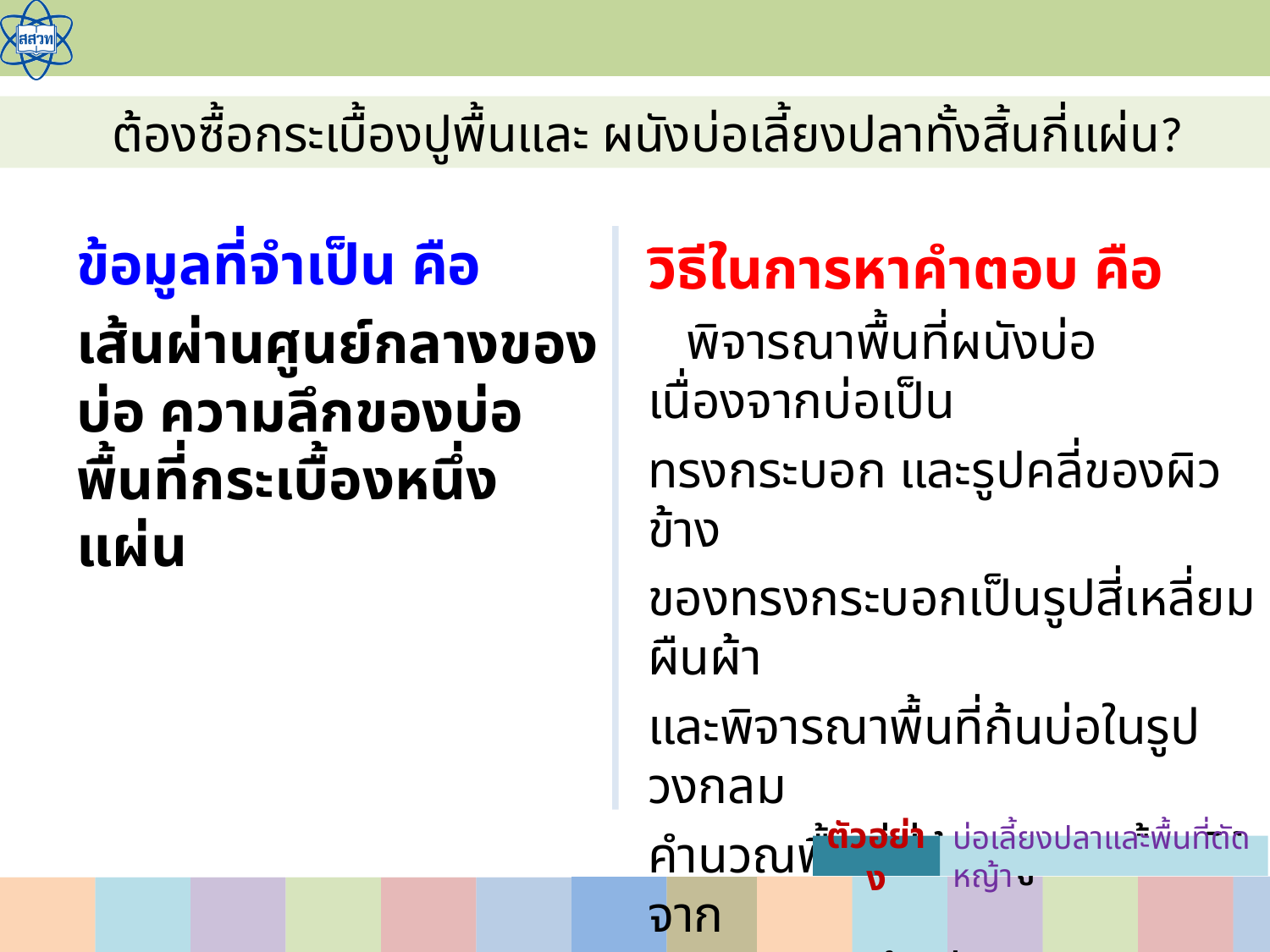

ต้องซื้อกระเบื้องปูพื้นและ ผนังบ่อเลี้ยงปลาทั้งสิ้นกี่แผ่น?
ข้อมูลที่จำเป็น คือ
เส้นผ่านศูนย์กลางของบ่อ ความลึกของบ่อ พื้นที่กระเบื้องหนึ่งแผ่น

วิธีในการหาคำตอบ คือ
   พิจารณาพื้นที่ผนังบ่อ เนื่องจากบ่อเป็น
ทรงกระบอก และรูปคลี่ของผิวข้าง
ของทรงกระบอกเป็นรูปสี่เหลี่ยมผืนผ้า
และพิจารณาพื้นที่ก้นบ่อในรูปวงกลม
คำนวณพื้นที่ที่ต้องปูกระเบื้องได้จาก
ผลรวมของพื้นที่ผนังบ่อและพื้นที่ก้นบ่อ
หารด้วย พื้นที่กระเบื้อง 1 แผ่น
ตัวอย่าง
บ่อเลี้ยงปลาและพื้นที่ตัดหญ้า